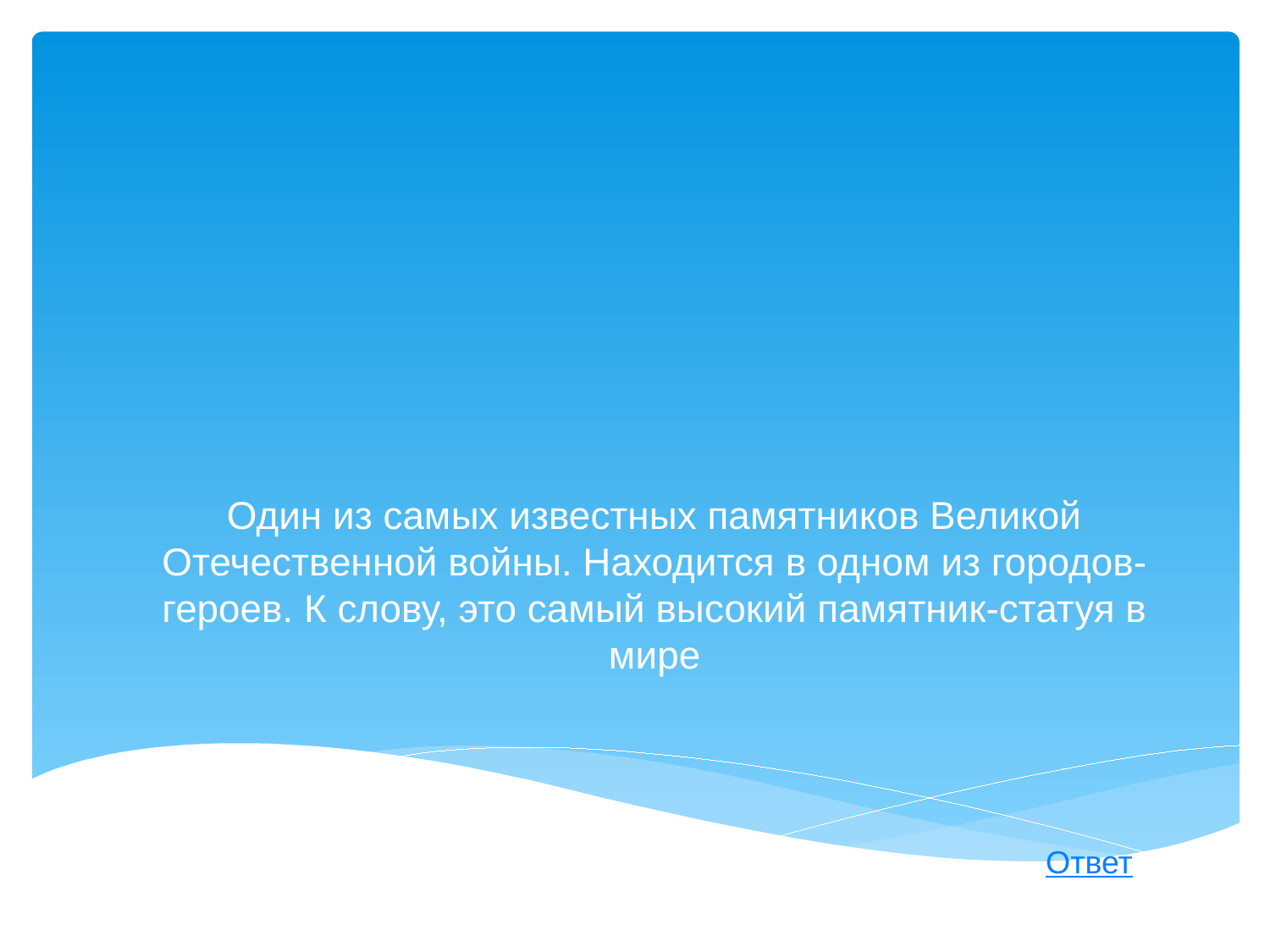

# Один из самых известных памятников Великой Отечественной войны. Находится в одном из городов-героев. К слову, это самый высокий памятник-статуя в мире

Ответ